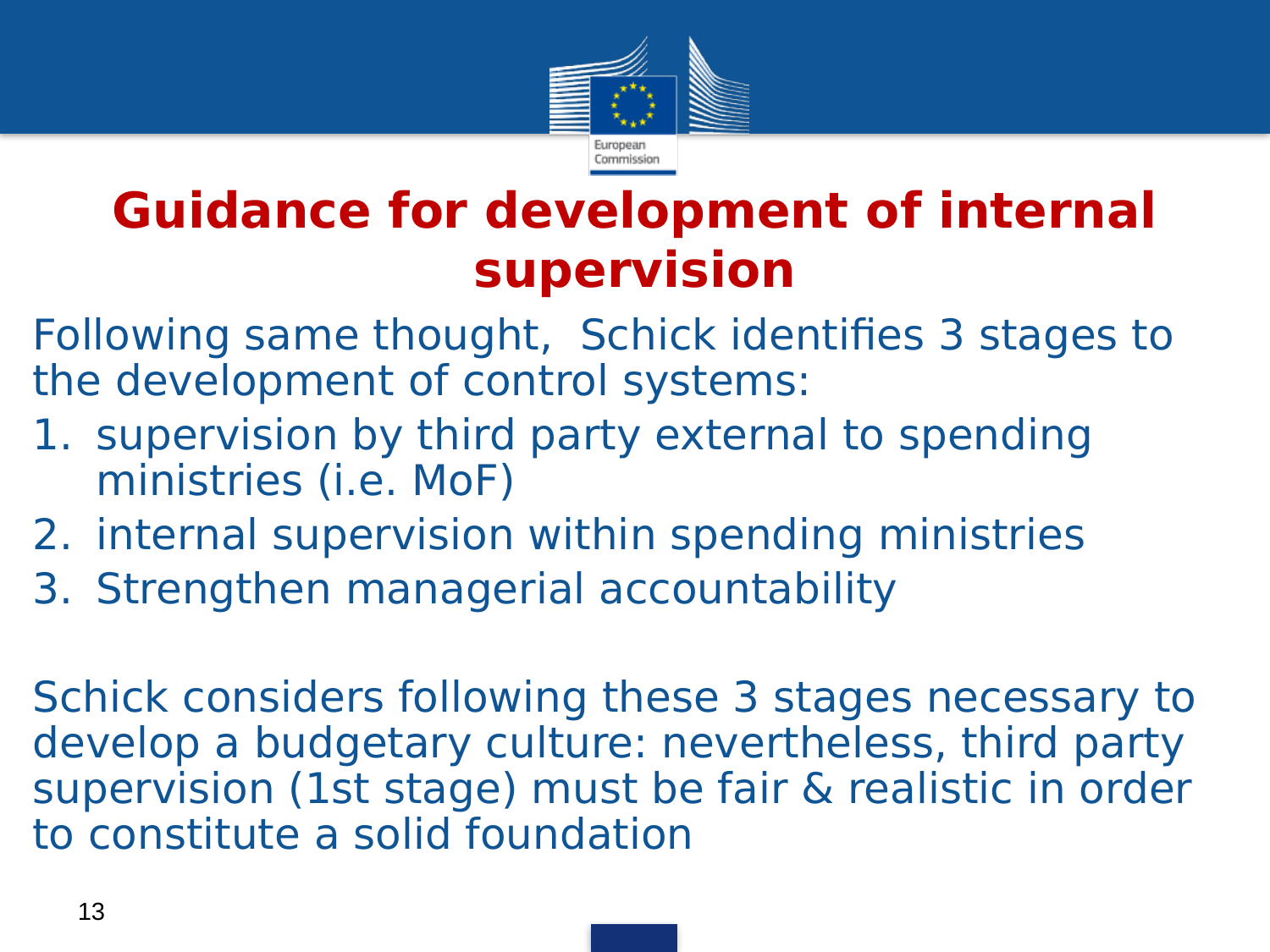

# Guidance for development of internal supervision
Following same thought,  Schick identifies 3 stages to the development of control systems:
supervision by third party external to spending ministries (i.e. MoF)
internal supervision within spending ministries
Strengthen managerial accountability

Schick considers following these 3 stages necessary to develop a budgetary culture: nevertheless, third party supervision (1st stage) must be fair & realistic in order to constitute a solid foundation
13